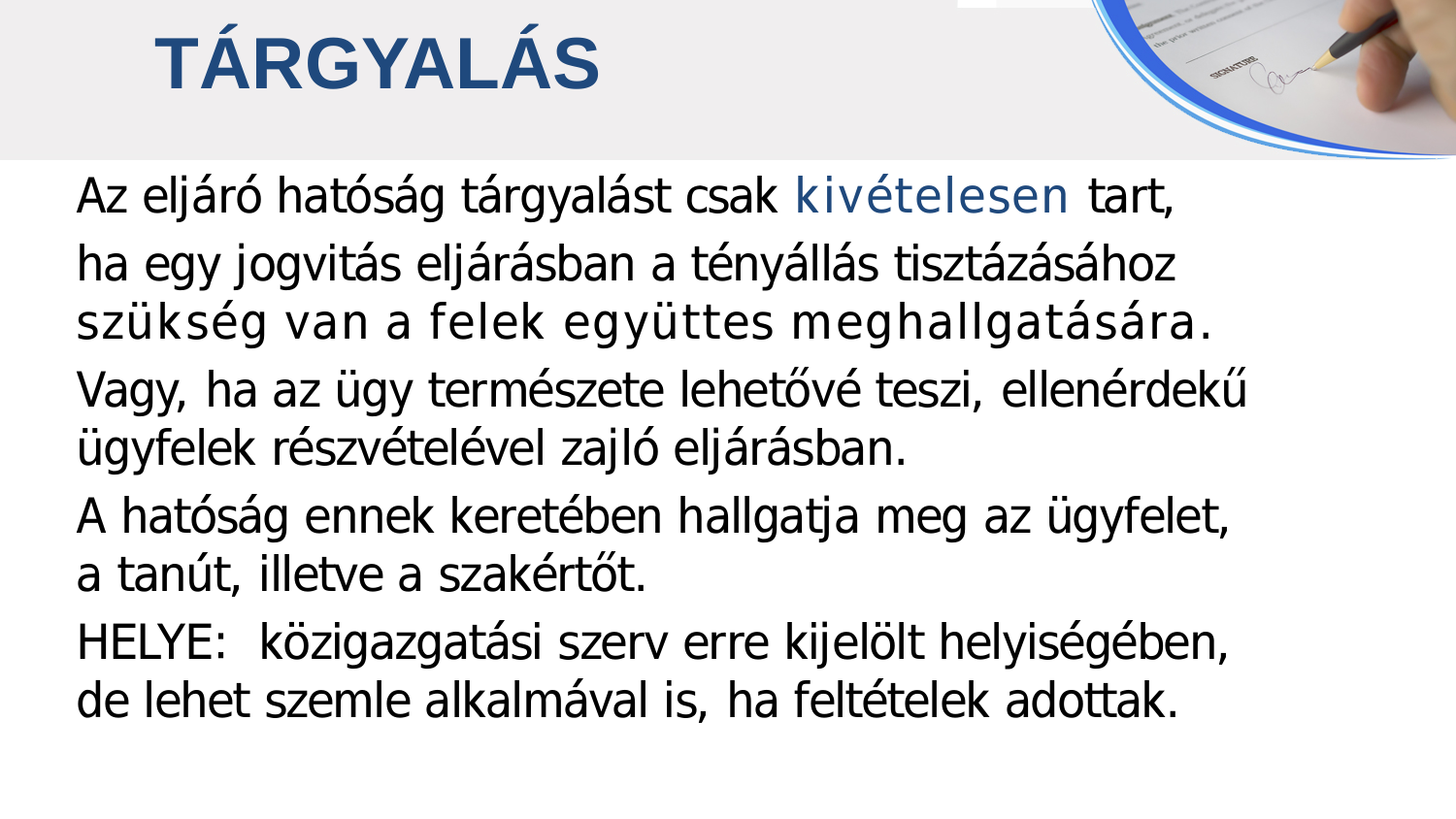

TÁRGYALÁS
Az eljáró hatóság tárgyalást csak kivételesen tart,
ha egy jogvitás eljárásban a tényállás tisztázásához
szükség van a felek együttes meghallgatására.
Vagy, ha az ügy természete lehetővé teszi, ellenérdekű ügyfelek részvételével zajló eljárásban.
A hatóság ennek keretében hallgatja meg az ügyfelet,
a tanút, illetve a szakértőt.
HELYE:  közigazgatási szerv erre kijelölt helyiségében,
de lehet szemle alkalmával is, ha feltételek adottak.